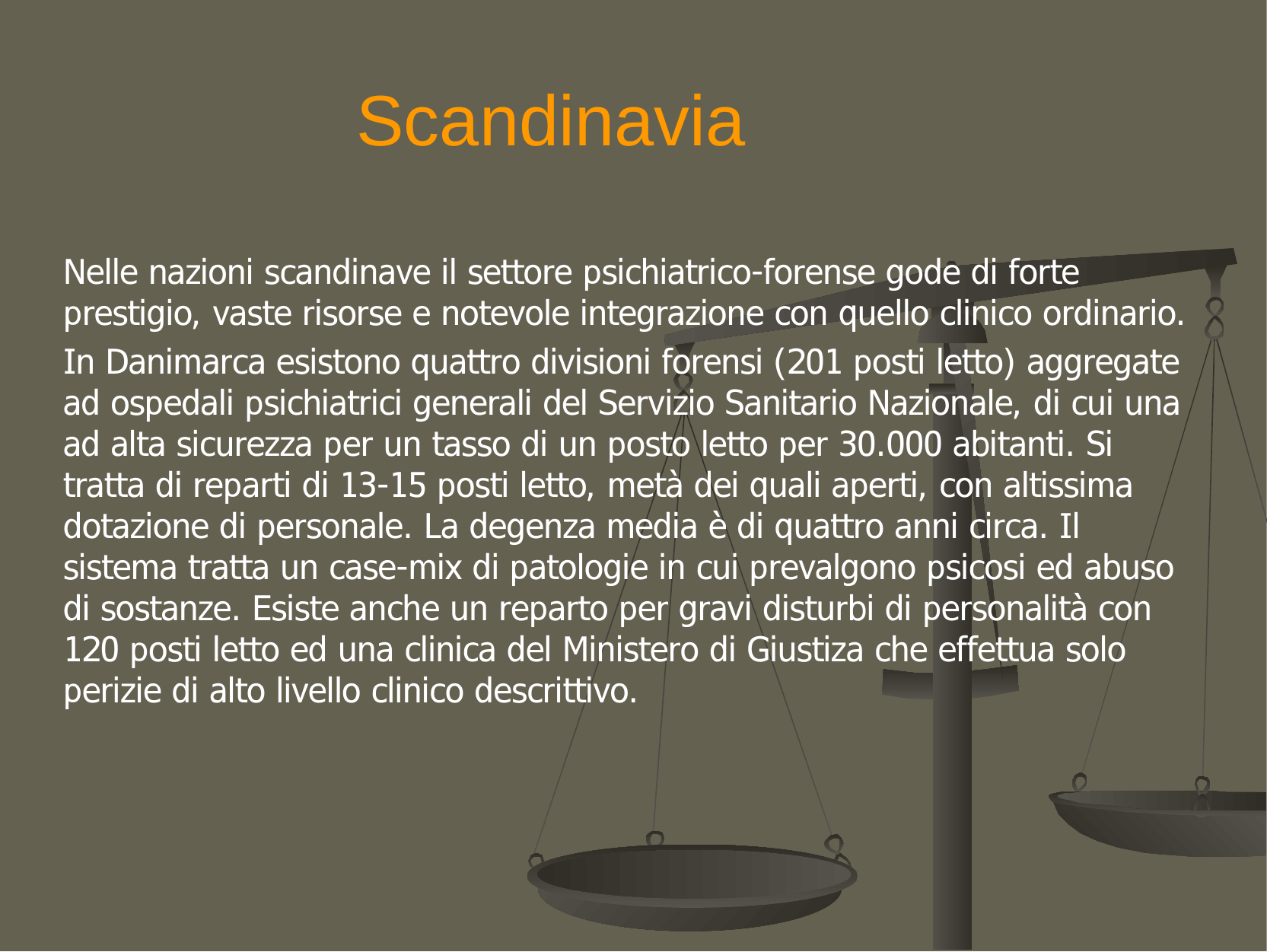

Scandinavia

Nelle nazioni scandinave il settore psichiatrico-forense gode di forte prestigio, vaste risorse e notevole integrazione con quello clinico ordinario.
In Danimarca esistono quattro divisioni forensi (201 posti letto) aggregate ad ospedali psichiatrici generali del Servizio Sanitario Nazionale, di cui una ad alta sicurezza per un tasso di un posto letto per 30.000 abitanti. Si tratta di reparti di 13-15 posti letto, metà dei quali aperti, con altissima dotazione di personale. La degenza media è di quattro anni circa. Il sistema tratta un case-mix di patologie in cui prevalgono psicosi ed abuso di sostanze. Esiste anche un reparto per gravi disturbi di personalità con 120 posti letto ed una clinica del Ministero di Giustiza che effettua solo perizie di alto livello clinico descrittivo.